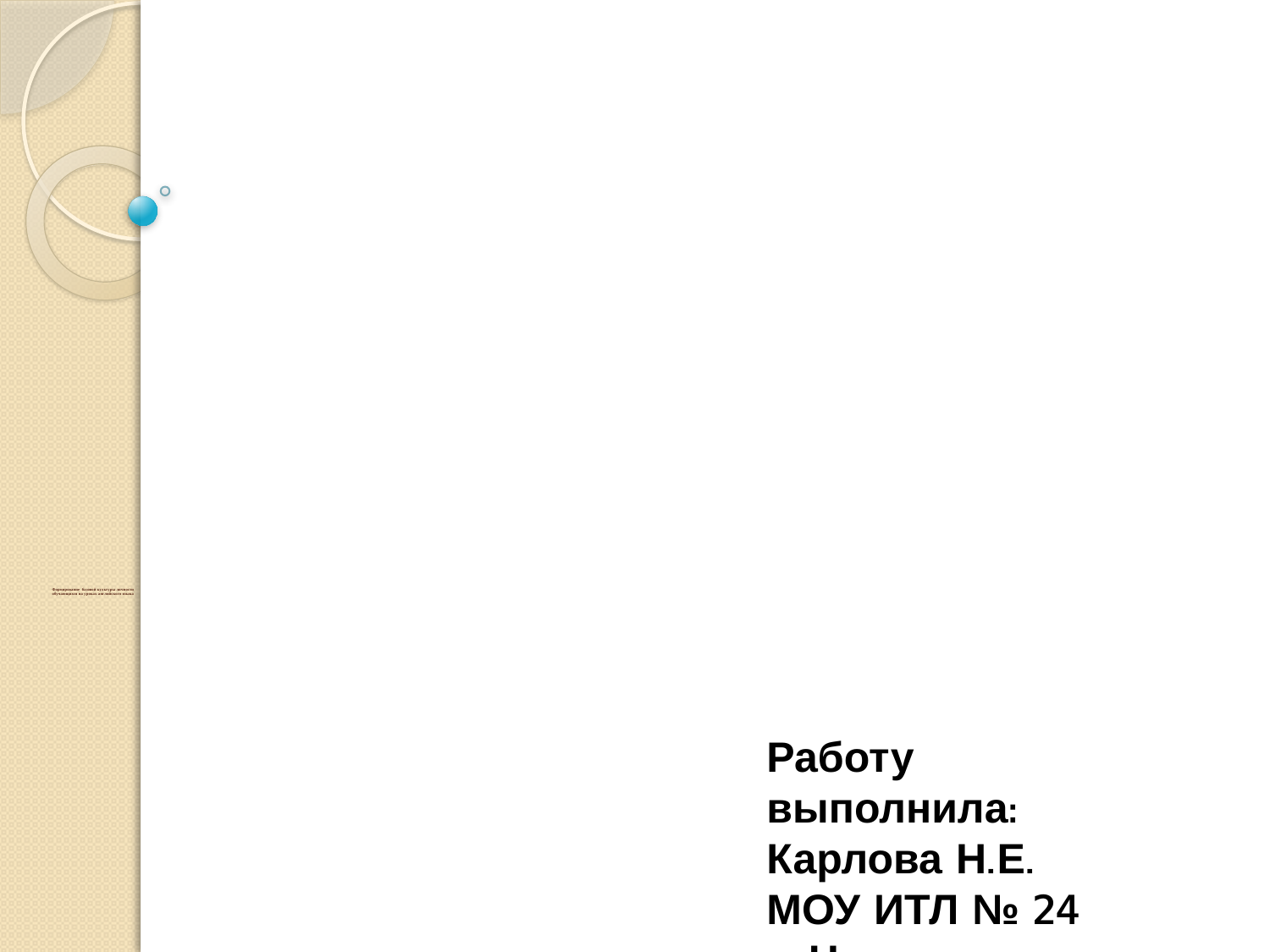

# Формирование  базовой культуры личности обучающихся на уроках английского языка
Работу выполнила:
Карлова Н.Е.
МОУ ИТЛ № 24
г. Нерюнгри